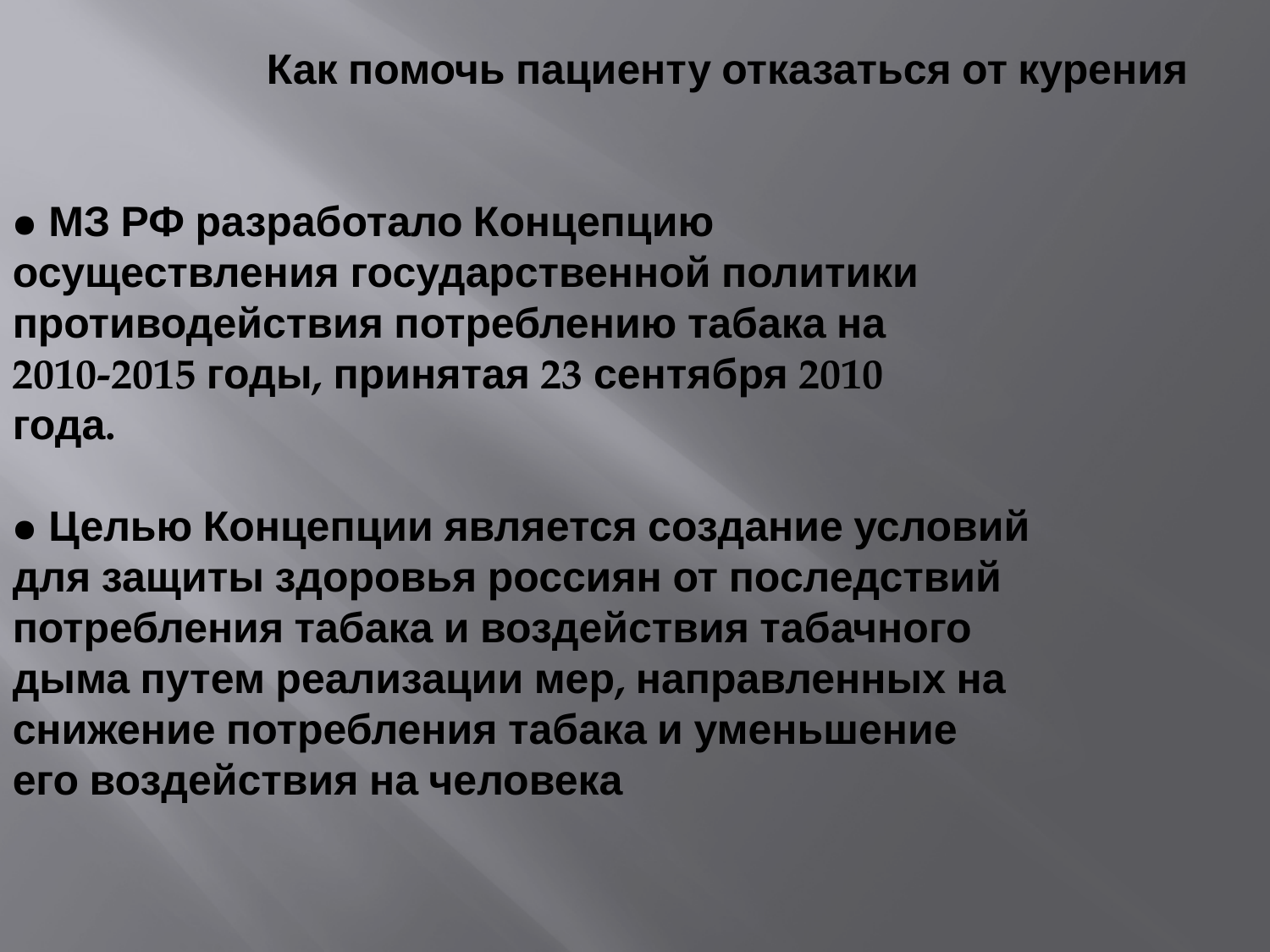

Как помочь пациенту отказаться от курения

• МЗ РФ разработало Концепцию
осуществления государственной политики
противодействия потреблению табака на
2010-2015 годы, принятая 23 сентября 2010
года.
• Целью Концепции является создание условий
для защиты здоровья россиян от последствий
потребления табака и воздействия табачного
дыма путем реализации мер, направленных на
снижение потребления табака и уменьшение
его воздействия на человека